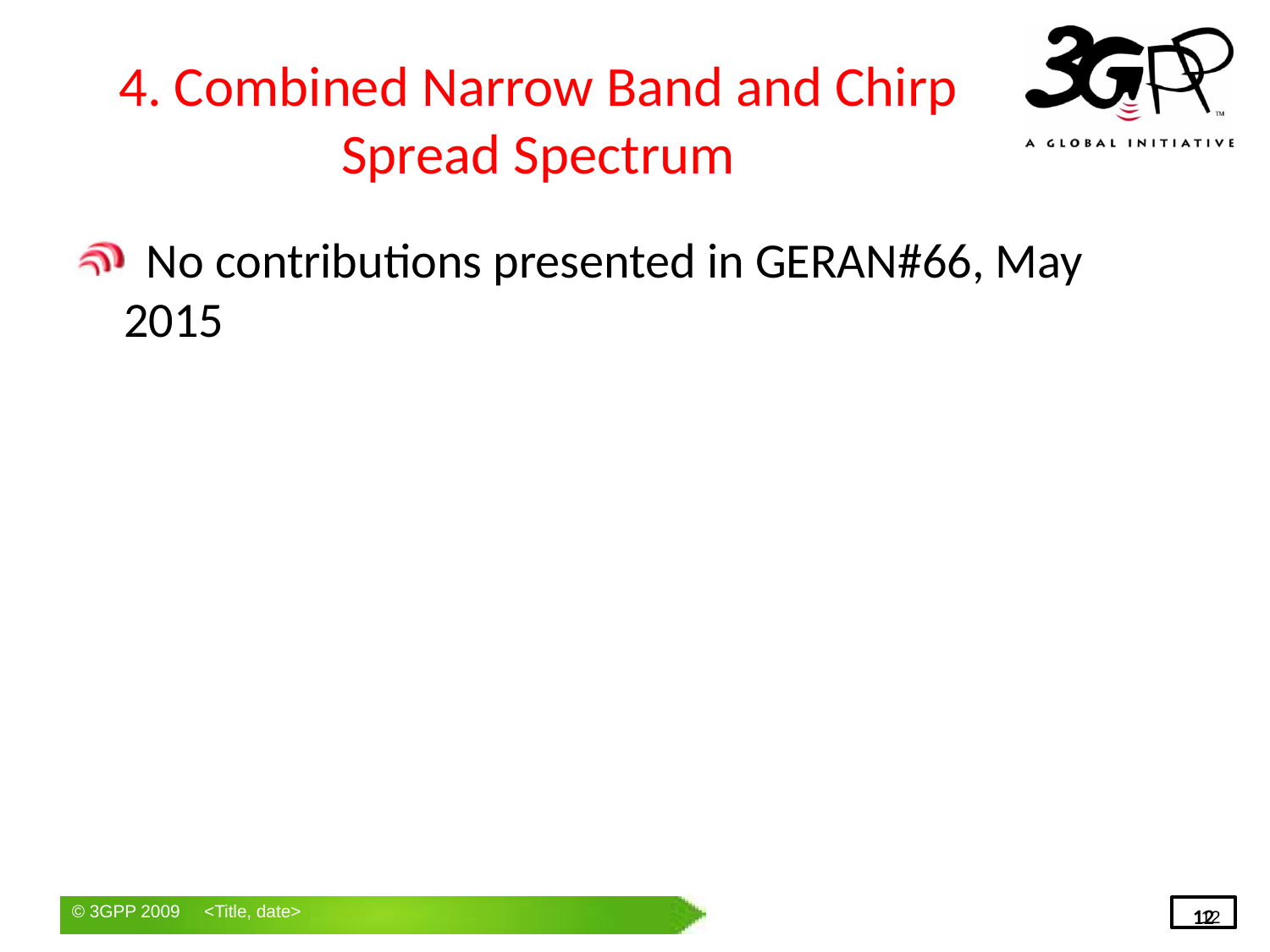

# 4. Combined Narrow Band and Chirp Spread Spectrum
  No contributions presented in GERAN#66, May 2015

12